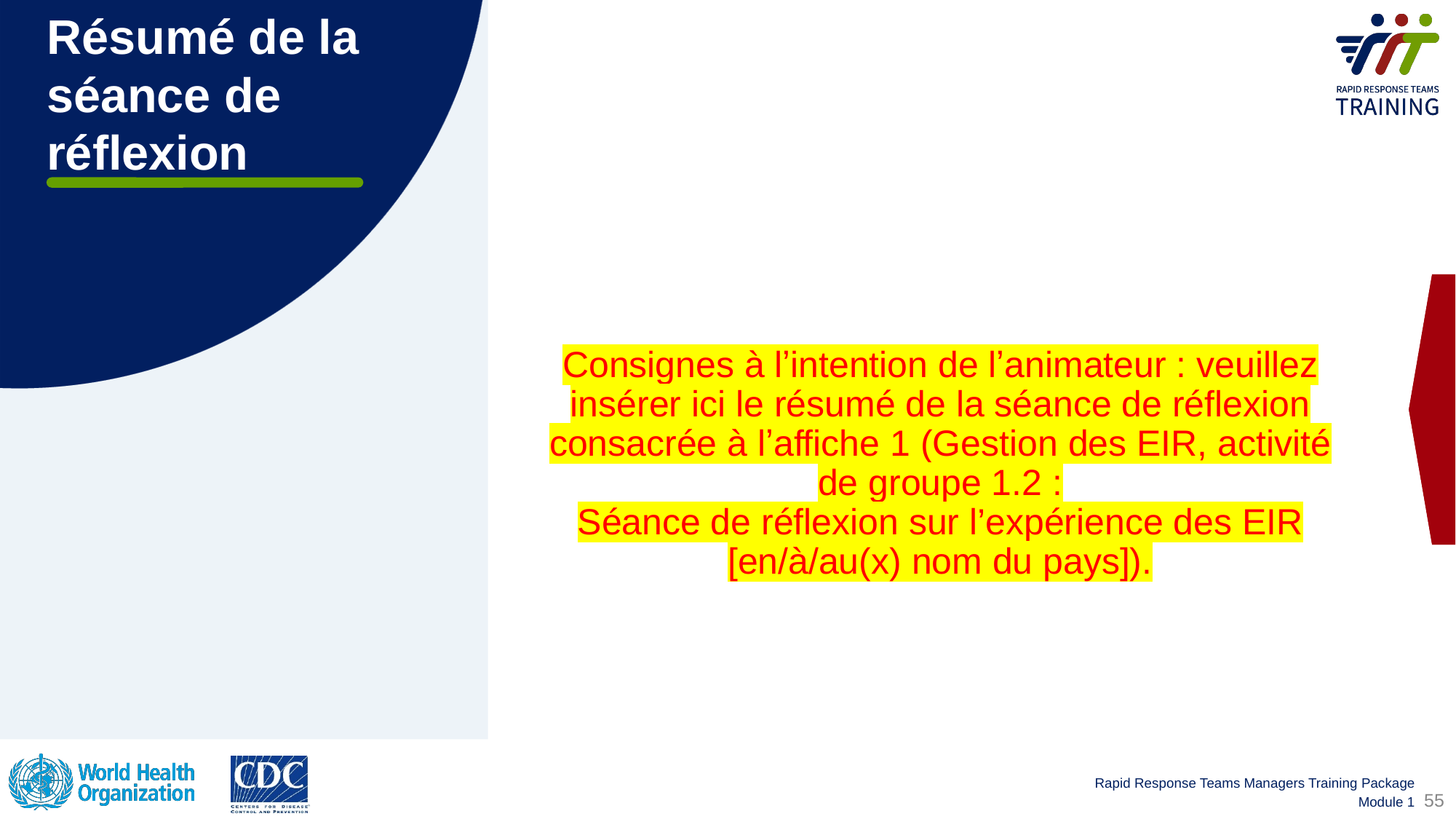

Résumé de la séance de réflexion

Consignes à lʼintention de lʼanimateur : veuillez insérer ici le résumé de la séance de réflexion consacrée à lʼaffiche 1 (Gestion des EIR, activité de groupe 1.2 :
Séance de réflexion sur l’expérience des EIR [en/à/au(x) nom du pays]).

55